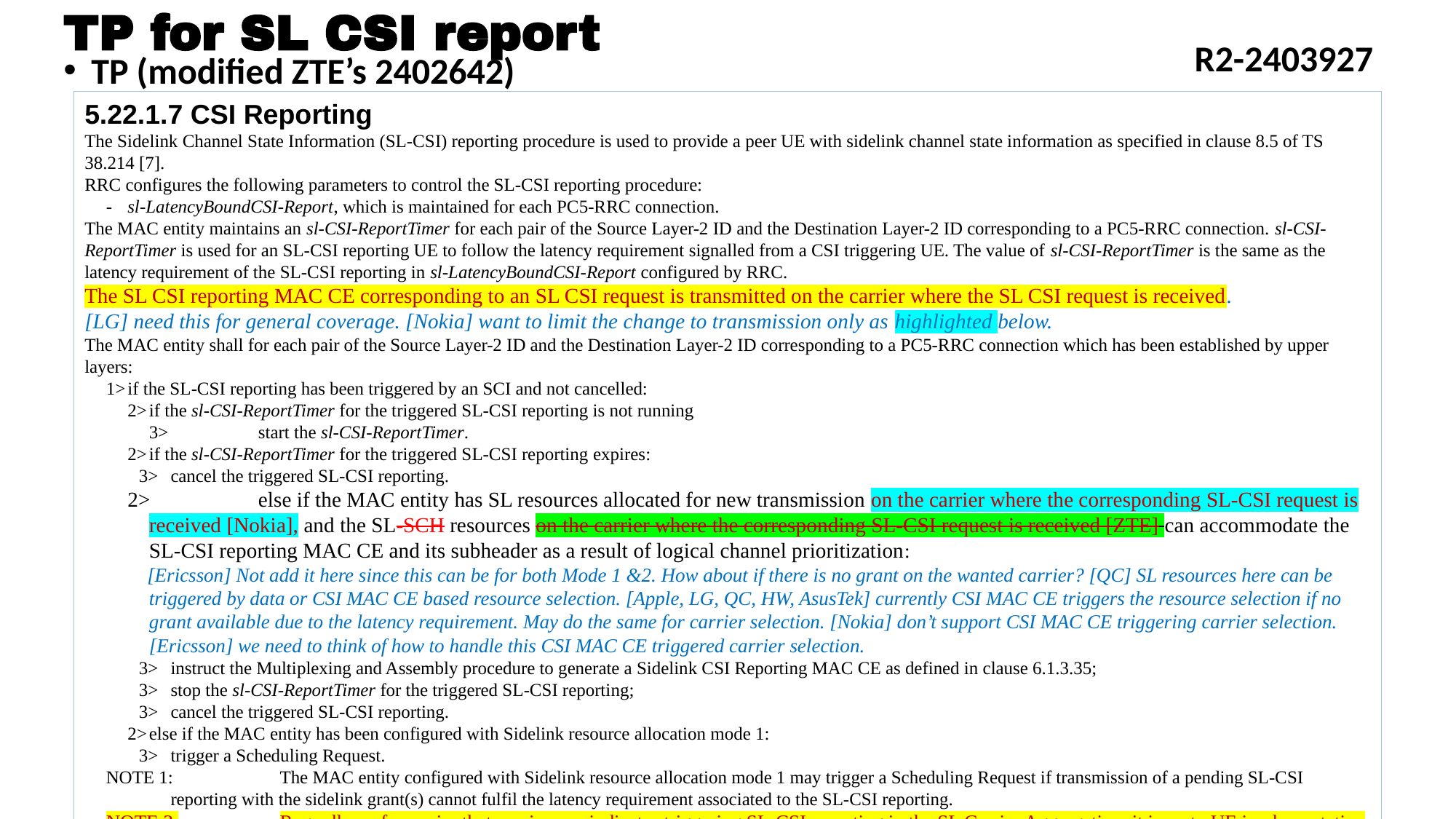

# TP for SL CSI report
TP (modified ZTE’s 2402642)

5.22.1.7 CSI Reporting
The Sidelink Channel State Information (SL-CSI) reporting procedure is used to provide a peer UE with sidelink channel state information as specified in clause 8.5 of TS 38.214 [7].
RRC configures the following parameters to control the SL-CSI reporting procedure:
-	sl-LatencyBoundCSI-Report, which is maintained for each PC5-RRC connection.
The MAC entity maintains an sl-CSI-ReportTimer for each pair of the Source Layer-2 ID and the Destination Layer-2 ID corresponding to a PC5-RRC connection. sl-CSI-ReportTimer is used for an SL-CSI reporting UE to follow the latency requirement signalled from a CSI triggering UE. The value of sl-CSI-ReportTimer is the same as the‎ latency requirement of the SL-CSI reporting in sl-LatencyBoundCSI-Report configured by RRC.
The SL CSI reporting MAC CE corresponding to an SL CSI request is transmitted on the carrier where the SL CSI request is received.
[LG] need this for general coverage. [Nokia] want to limit the change to transmission only as highlighted below.
The MAC entity shall for each pair of the Source Layer-2 ID and the Destination Layer-2 ID corresponding to a PC5-RRC connection which has been established by upper layers:
1>	if the SL-CSI reporting has been triggered by an SCI and not cancelled:
2>	if the sl-CSI-ReportTimer for the triggered SL-CSI reporting is not running
3>	start the sl-CSI-ReportTimer.
2>	if the sl-CSI-ReportTimer for the triggered SL-CSI reporting expires:
3>	cancel the triggered SL-CSI reporting.
2>	else if the MAC entity has SL resources allocated for new transmission on the carrier where the corresponding SL-CSI request is received [Nokia], and the SL-SCH resources on the carrier where the corresponding SL-CSI request is received [ZTE] can accommodate the SL-CSI reporting MAC CE and its subheader as a result of logical channel prioritization:
    [Ericsson] Not add it here since this can be for both Mode 1 &2. How about if there is no grant on the wanted carrier? [QC] SL resources here can be triggered by data or CSI MAC CE based resource selection. [Apple, LG, QC, HW, AsusTek] currently CSI MAC CE triggers the resource selection if no grant available due to the latency requirement. May do the same for carrier selection. [Nokia] don’t support CSI MAC CE triggering carrier selection. [Ericsson] we need to think of how to handle this CSI MAC CE triggered carrier selection.
3>	instruct the Multiplexing and Assembly procedure to generate a Sidelink CSI Reporting MAC CE as defined in clause 6.1.3.35;
3>	stop the sl-CSI-ReportTimer for the triggered SL-CSI reporting;
3>	cancel the triggered SL-CSI reporting.
2>	else if the MAC entity has been configured with Sidelink resource allocation mode 1:
3>	trigger a Scheduling Request.
NOTE 1:	The MAC entity configured with Sidelink resource allocation mode 1 may trigger a Scheduling Request if transmission of a pending SL-CSI reporting with the sidelink grant(s) cannot fulfil the latency requirement associated to the SL-CSI reporting.
NOTE 2:	Regardless of a carrier that receives an indicator triggering SL-CSI reporting in the SL Carrier Aggregation, it is up to UE implementation to decide which carrier the UE sends SL-CSI reporting MAC CE.